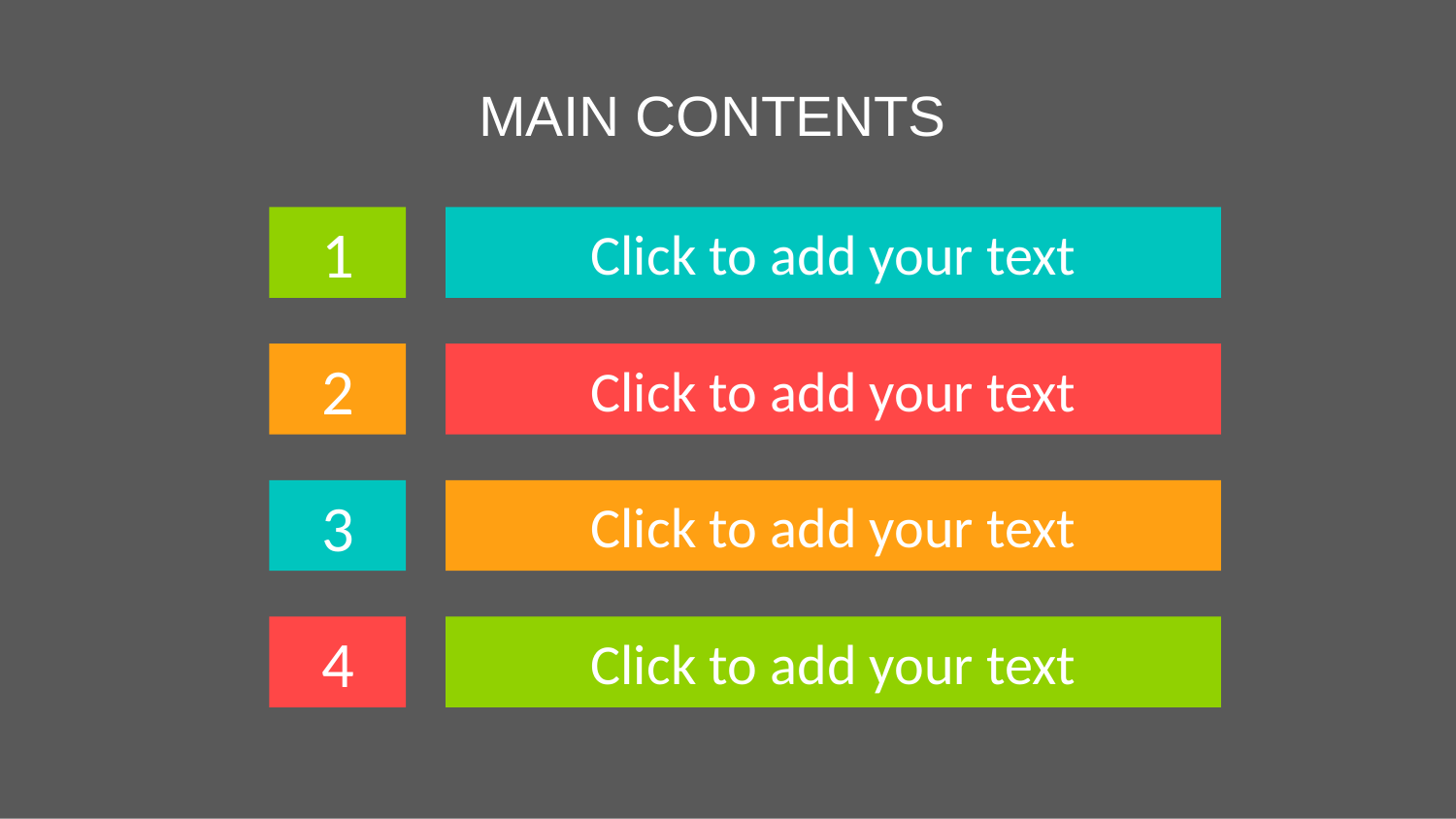

MAIN CONTENTS
1
Click to add your text
2
Click to add your text
3
Click to add your text
4
Click to add your text